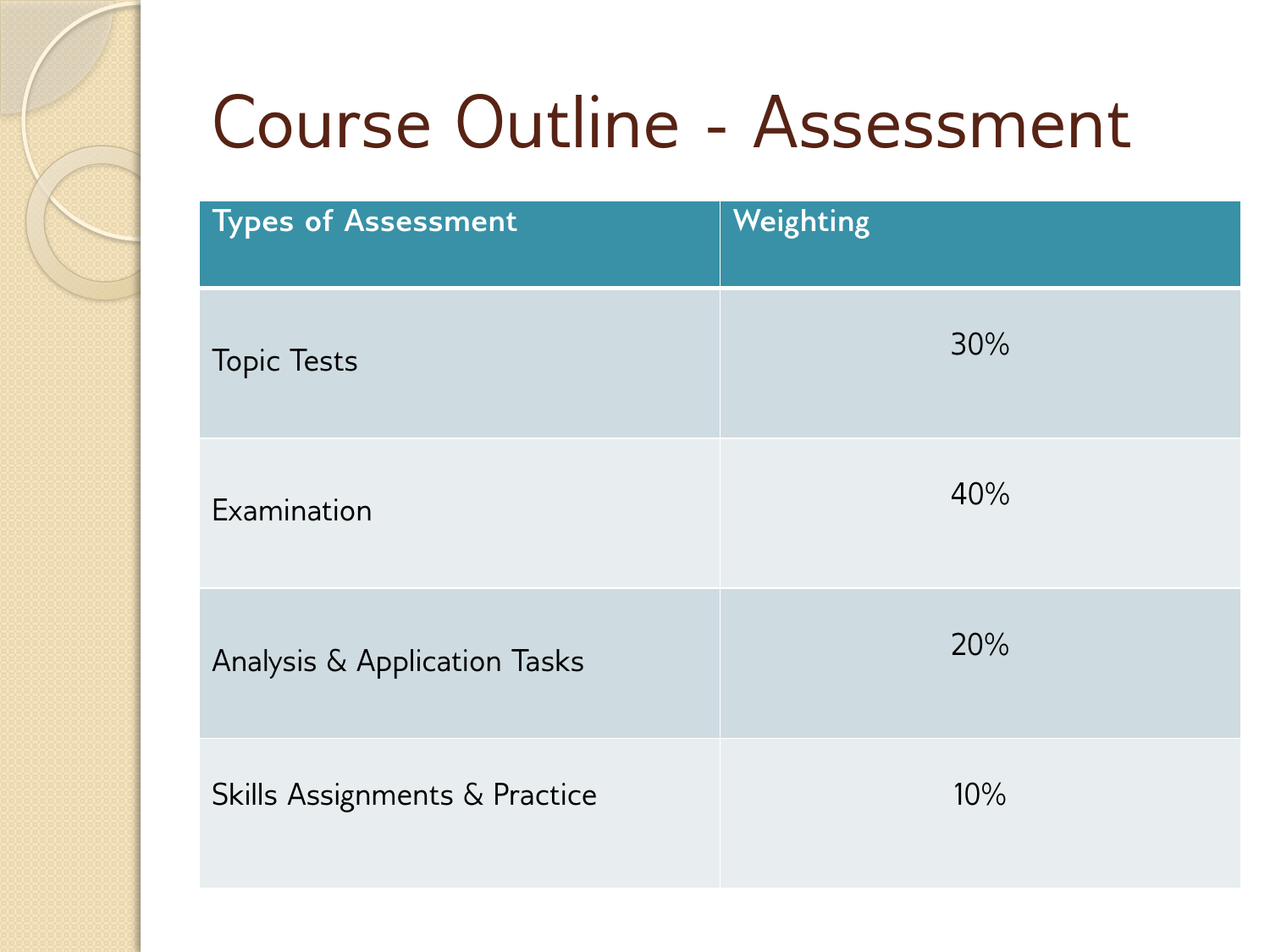

# Course Outline - Assessment
| Types of Assessment | Weighting |
| --- | --- |
| Topic Tests | 30% |
| Examination | 40% |
| Analysis & Application Tasks | 20% |
| Skills Assignments & Practice | 10% |